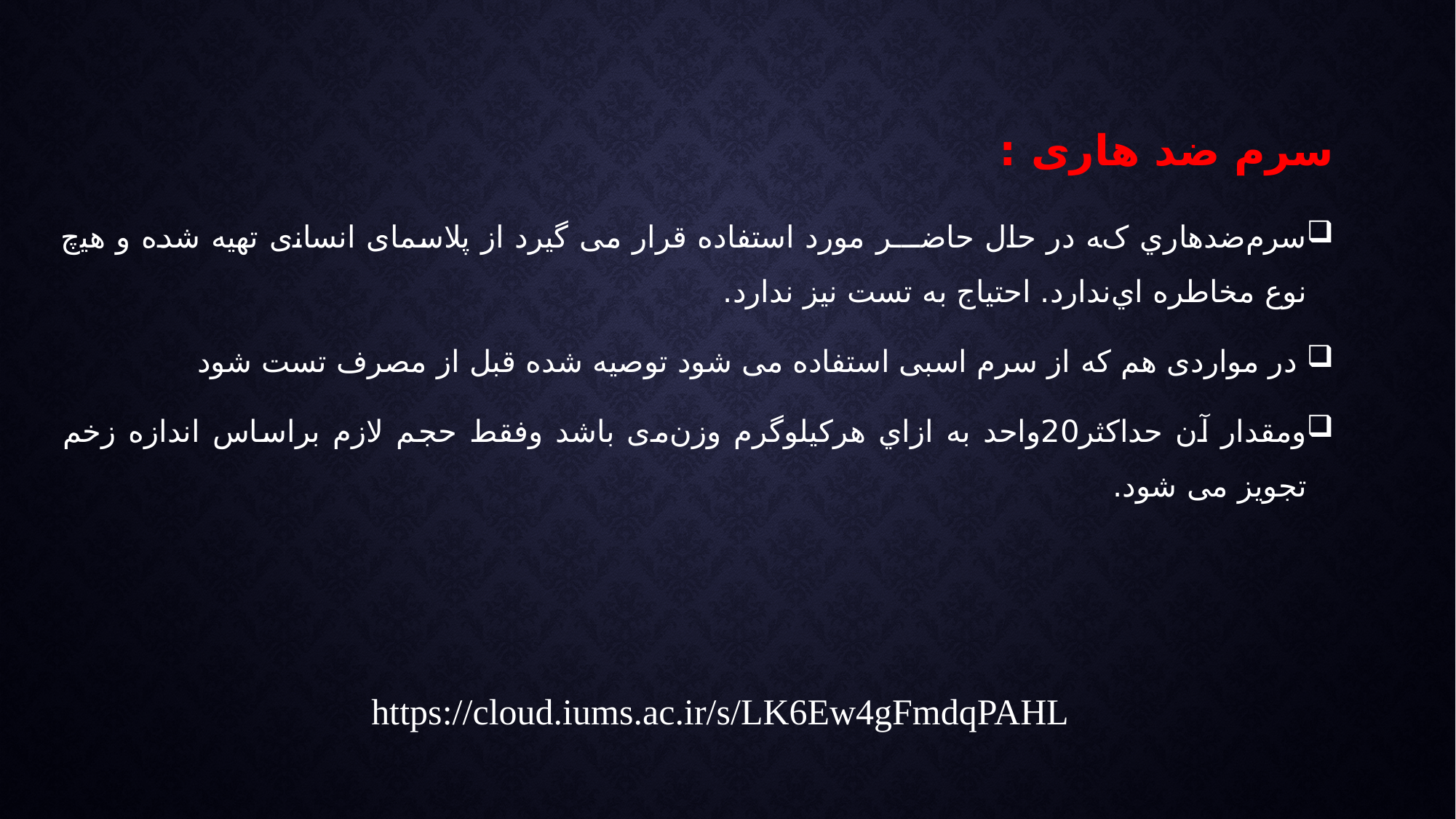

# سرم ضد هاری :
ﺳﺮمﺿﺪﻫﺎري کﻪ در ﺣﺎل ﺣﺎﺿـــﺮ ﻣﻮرد اﺳﺘﻔﺎده ﻗﺮار می گیرد از پلاسمای اﻧﺴﺎﻧی ﺗﻬﯿﻪ ﺷﺪه و ﻫﯿچ ﻧﻮع ﻣﺨﺎﻃﺮه ايﻧﺪارد. اﺣﺘﯿﺎج ﺑﻪ ﺗﺴﺖ ﻧﯿﺰ ﻧﺪارد.
 در مواردی هم که از سرم اسبی استفاده می شود توصیه شده قبل از مصرف تست شود
وﻣﻘﺪار آن حداکثر20واﺣﺪ ﺑﻪ ازاي ﻫﺮکیلوگرم وزنﻣی ﺑﺎﺷﺪ وﻓﻘﻂ حجم لازم براساس اندازه زخم تجویز می شود.
https://cloud.iums.ac.ir/s/LK6Ew4gFmdqPAHL